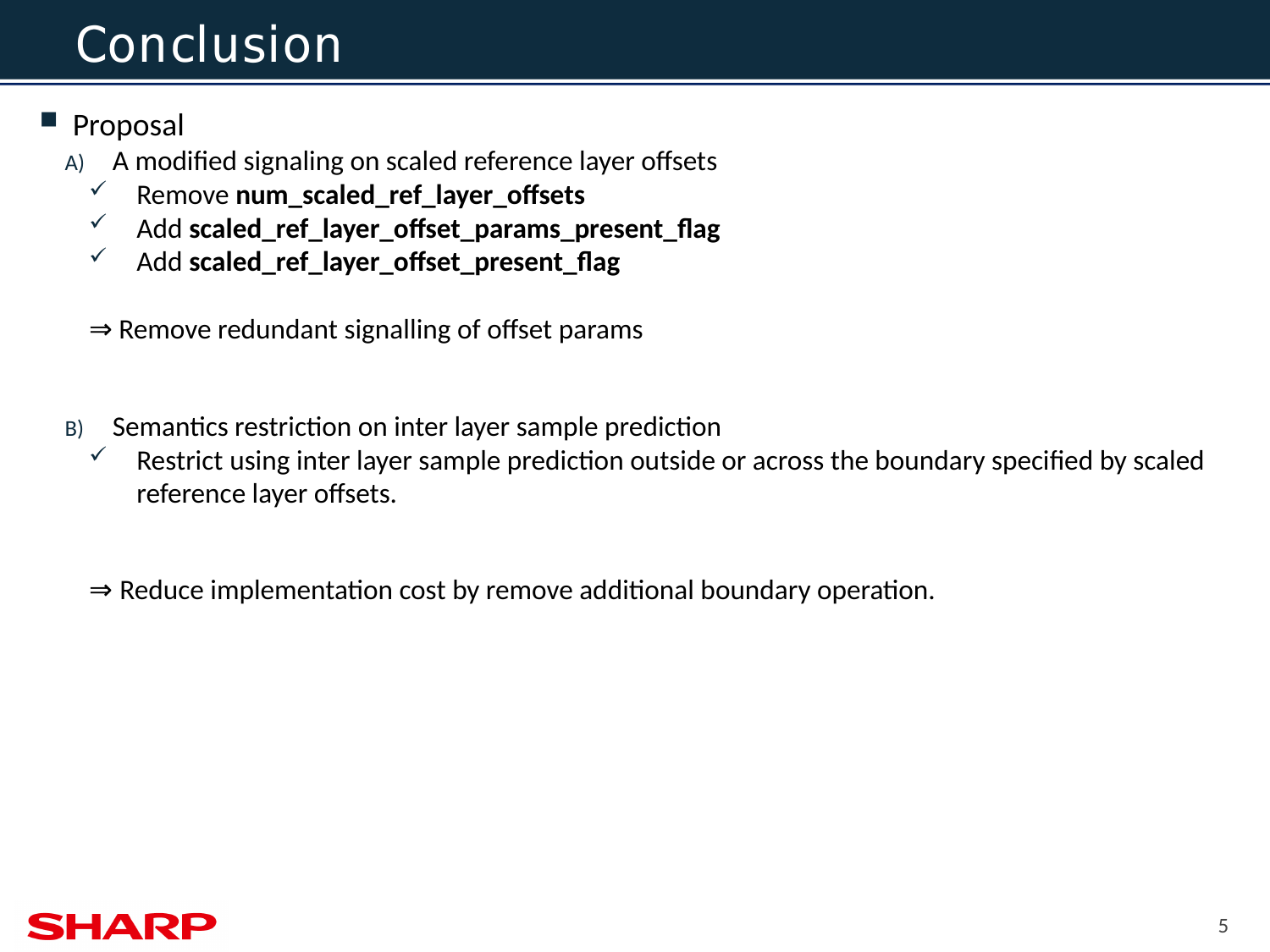

# Conclusion
Proposal
A modified signaling on scaled reference layer offsets
Remove num_scaled_ref_layer_offsets
Add scaled_ref_layer_offset_params_present_flag
Add scaled_ref_layer_offset_present_flag

⇒ Remove redundant signalling of offset params

Semantics restriction on inter layer sample prediction
Restrict using inter layer sample prediction outside or across the boundary specified by scaled reference layer offsets.

⇒ Reduce implementation cost by remove additional boundary operation.
5